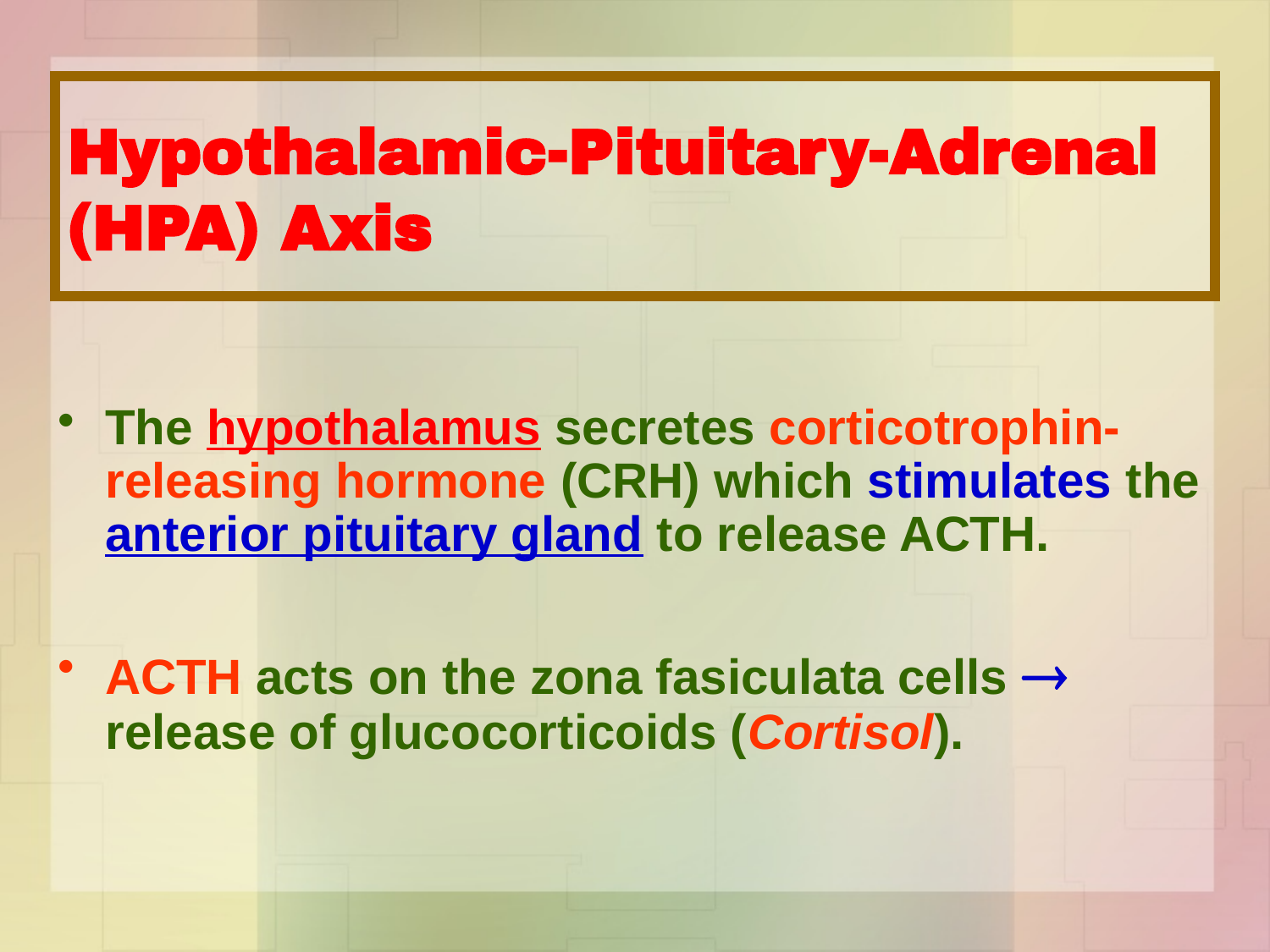

# Hypothalamic-Pituitary-Adrenal (HPA) Axis
The hypothalamus secretes corticotrophin-releasing hormone (CRH) which stimulates the anterior pituitary gland to release ACTH.

ACTH acts on the zona fasiculata cells → release of glucocorticoids (Cortisol).